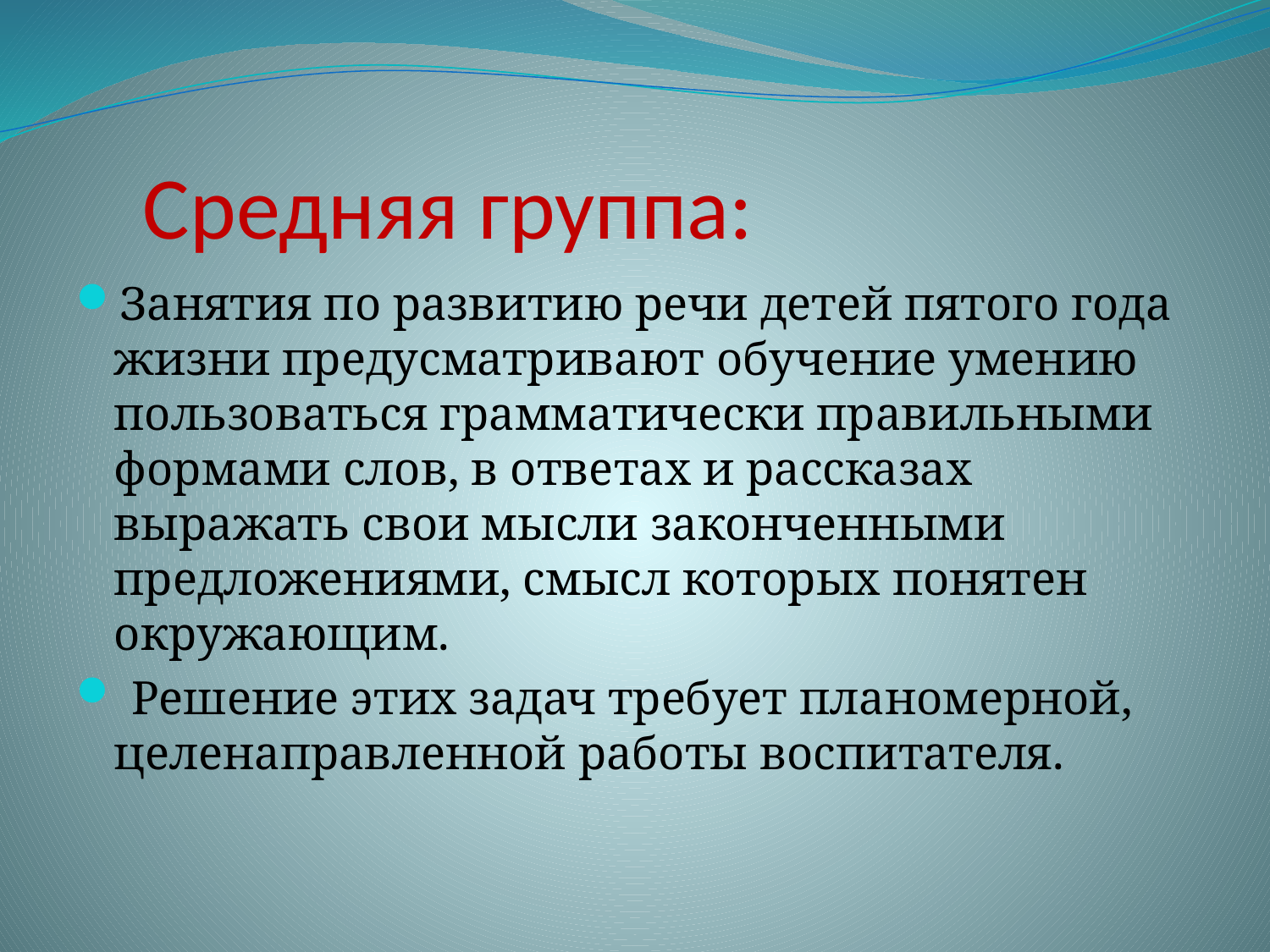

# Средняя группа:
Занятия по развитию речи детей пятого года жизни предусматривают обучение умению пользоваться грамматически правильными формами слов, в ответах и рассказах выражать свои мысли законченными предложениями, смысл которых понятен окружающим.
 Решение этих задач требует планомерной, целенаправленной работы воспитателя.